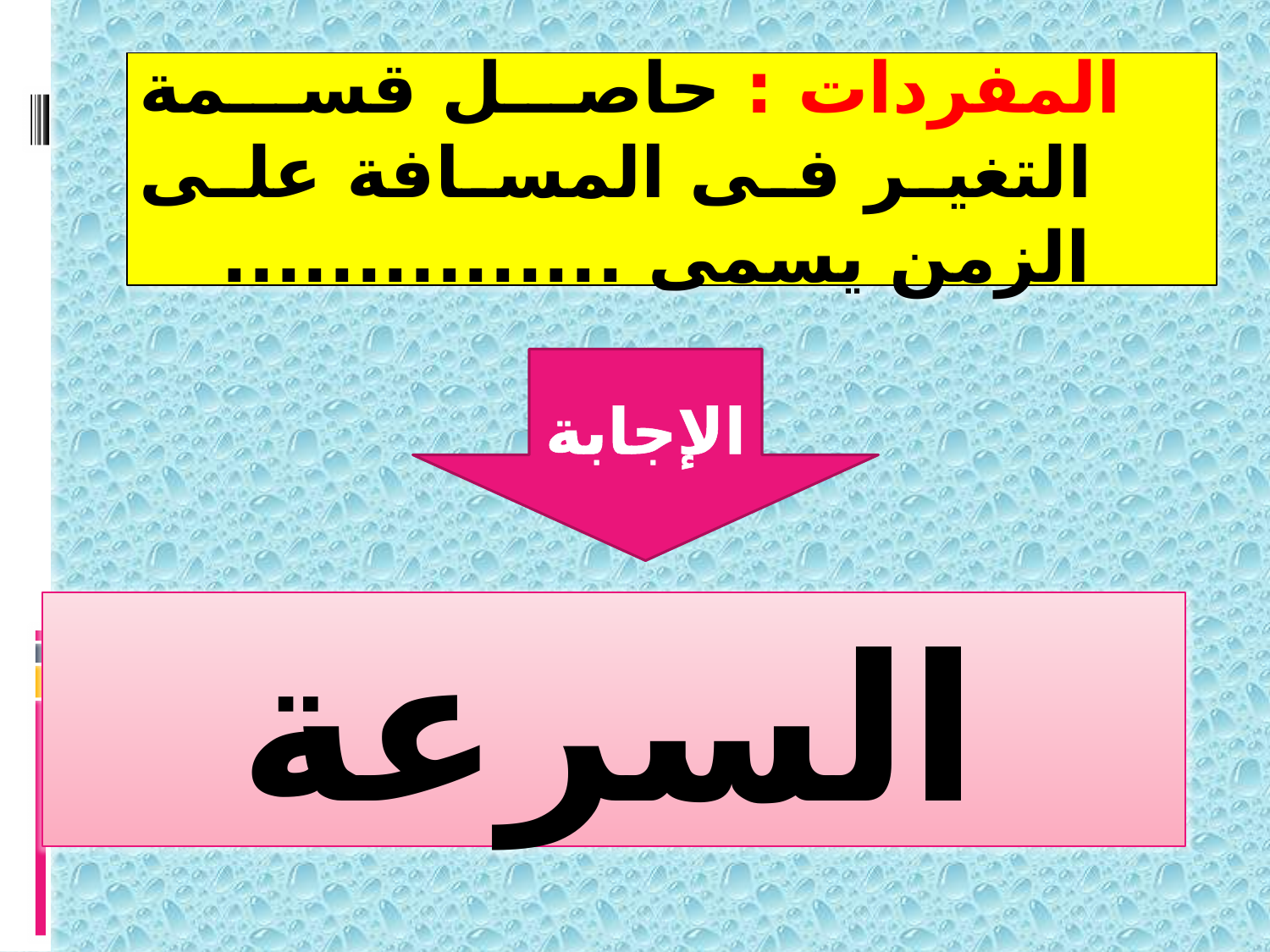

المفردات : حاصل قسمة التغير فى المسافة على الزمن يسمى ...............
الإجابة
السرعة